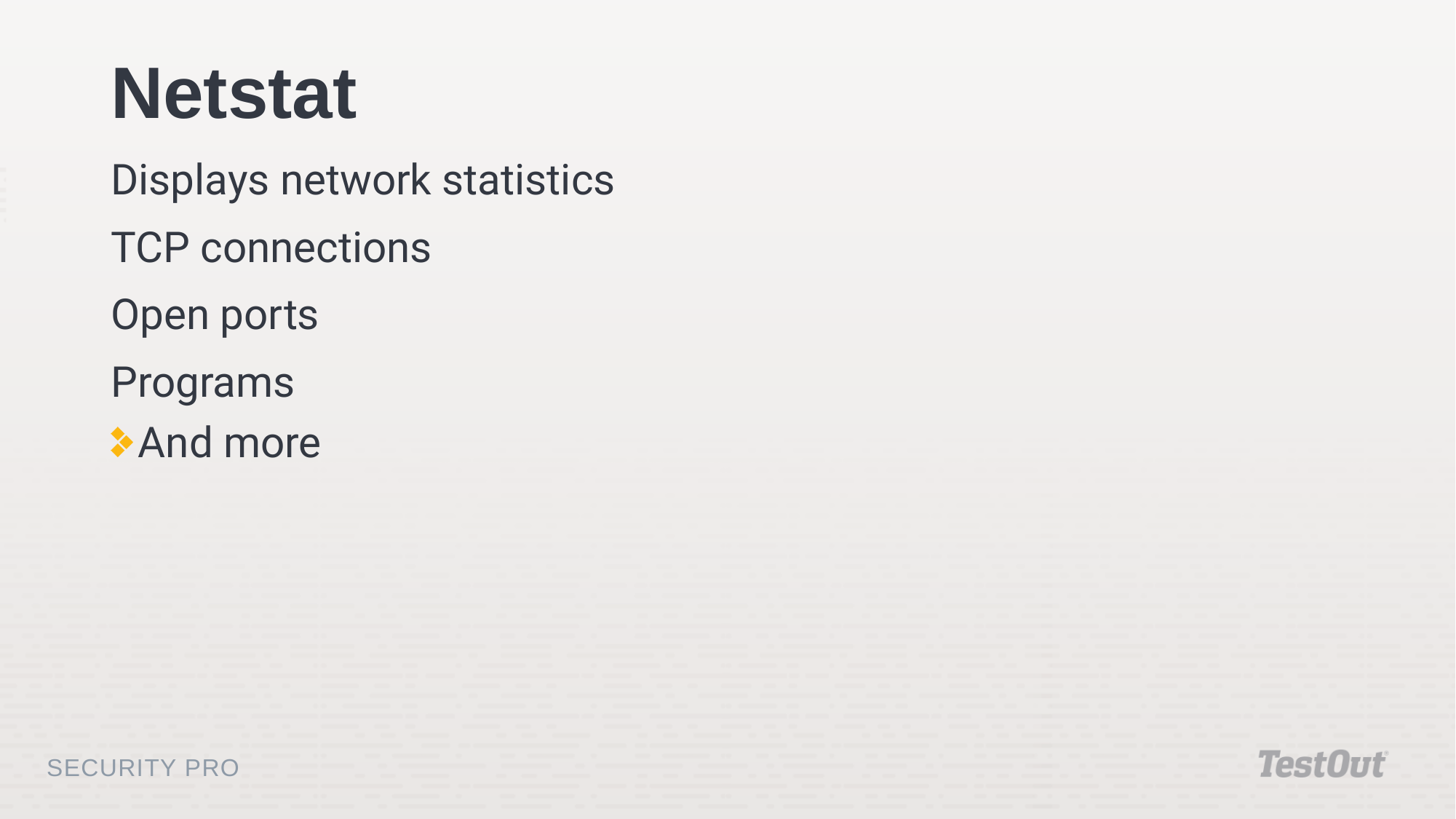

# Netstat
Displays network statistics
TCP connections
Open ports
Programs
And more
Security Pro